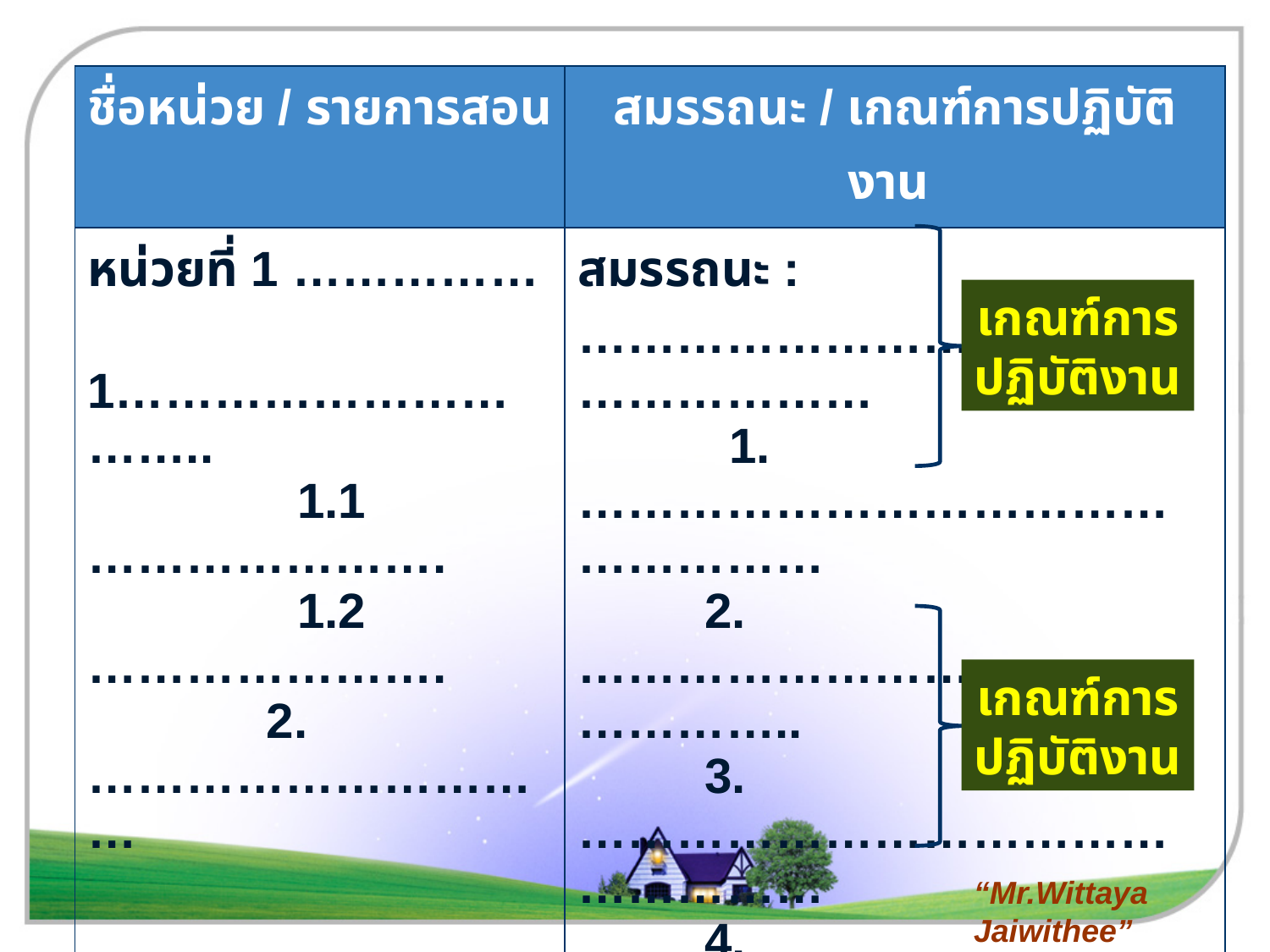

| ชื่อหน่วย / รายการสอน | สมรรถนะ / เกณฑ์การปฏิบัติงาน |
| --- | --- |
| หน่วยที่ 1 …………… 1………………………….. 1.1 …………………. 1.2 …………………. 2. ………………………… | สมรรถนะ : ……………………………………………… 1. …………………………………………… 2. ………………………………………….. 3. …………………………………………… 4. …………………………………………… 5. ……………………………………………. |
| หน่วยที่ 2 …………… 1………………………….. 1.1 …………………. 1.2 …………………. 2. ………………………… | สมรรถนะ : ……………………………………………… 1. …………………………………………… 2. ………………………………………….. 3. …………………………………………… 4. …………………………………………… 5. ……………………………………………. |

เกณฑ์การ
ปฏิบัติงาน

เกณฑ์การ
ปฏิบัติงาน
“Mr.Wittaya  Jaiwithee”